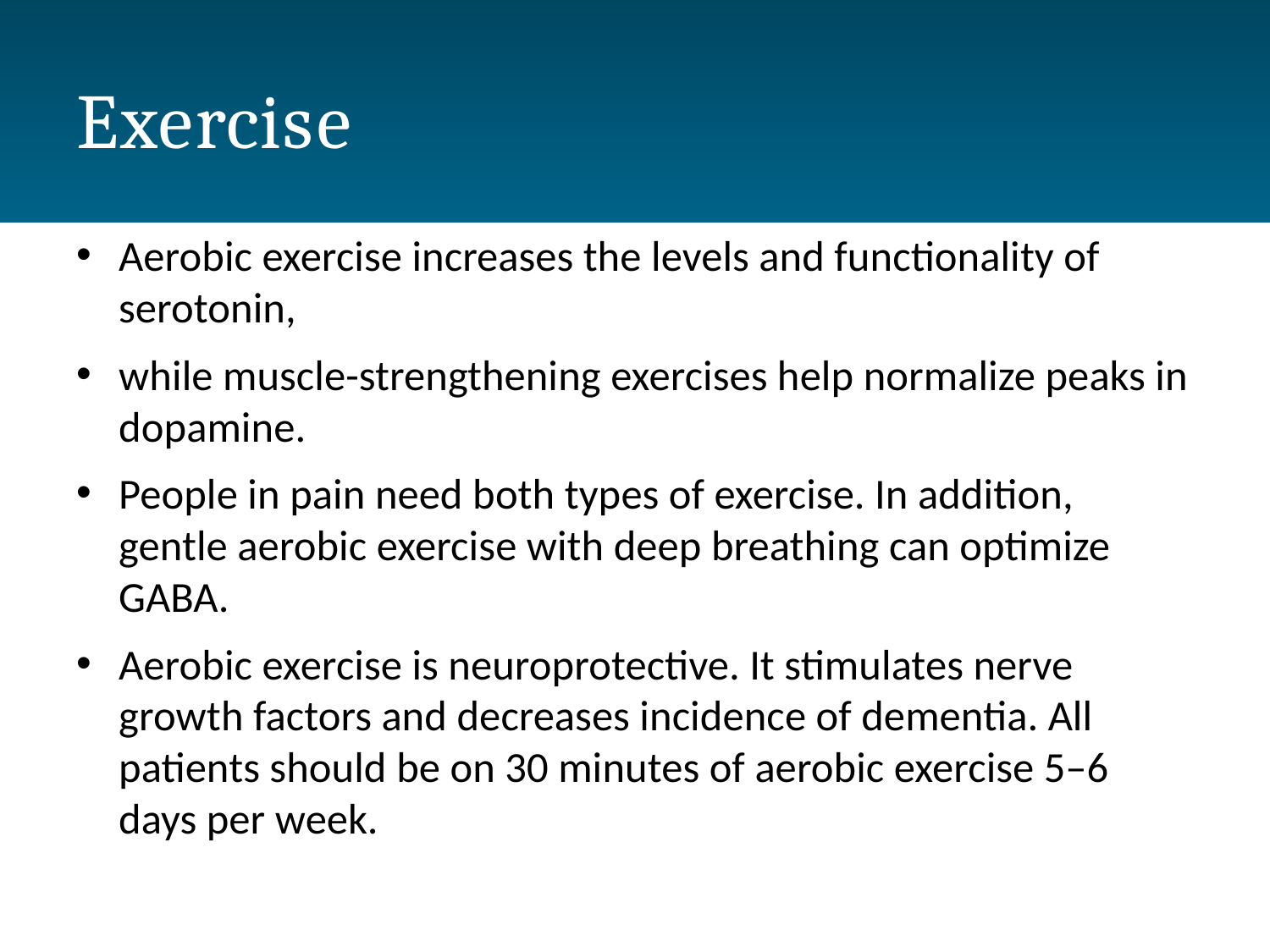

# Exercise
Aerobic exercise increases the levels and functionality of serotonin,
while muscle-strengthening exercises help normalize peaks in dopamine.
People in pain need both types of exercise. In addition, gentle aerobic exercise with deep breathing can optimize GABA.
Aerobic exercise is neuroprotective. It stimulates nerve growth factors and decreases incidence of dementia. All patients should be on 30 minutes of aerobic exercise 5–6 days per week.